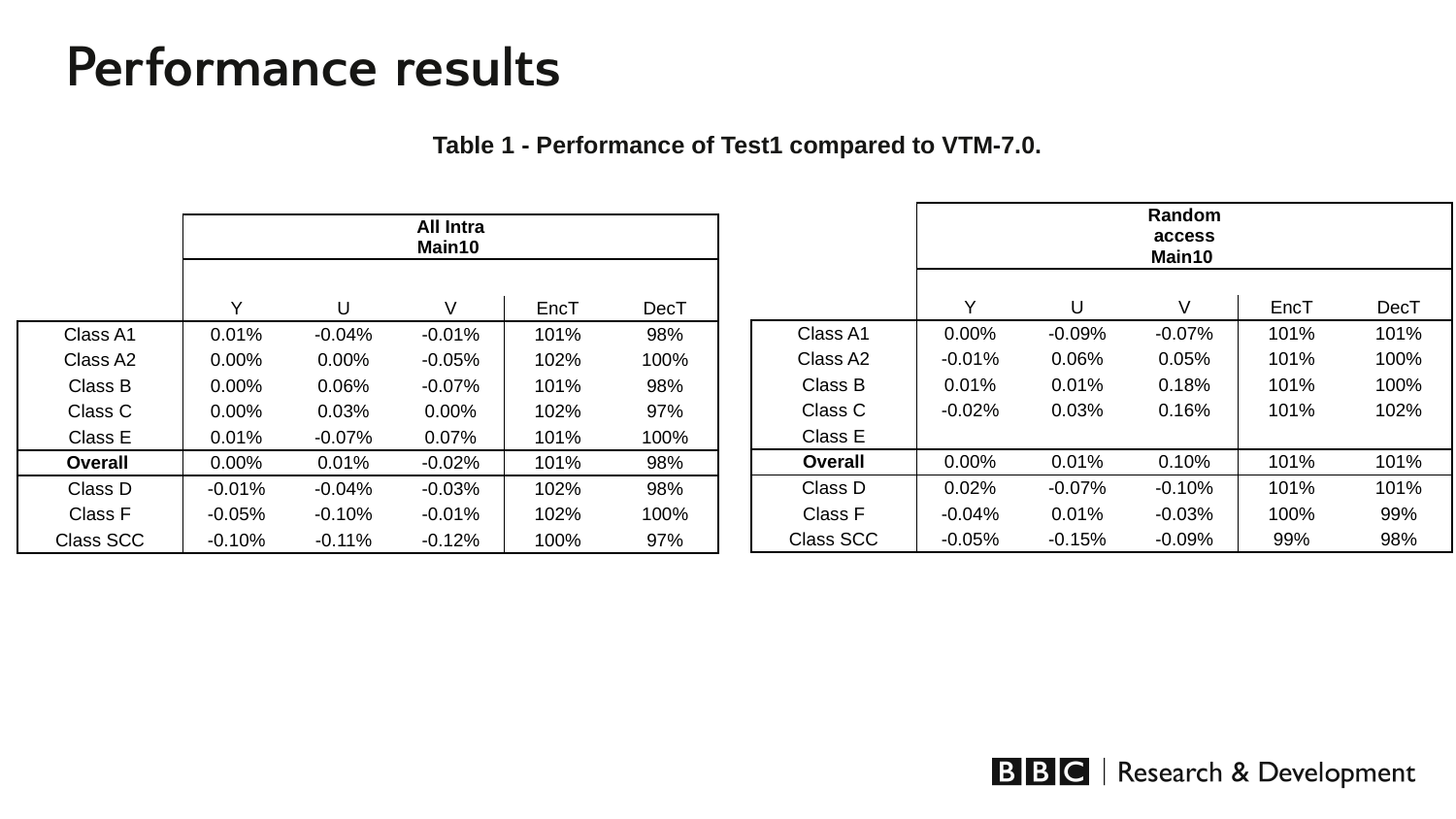

Performance results
Table 1 - Performance of Test1 compared to VTM-7.0.
|  |  |  | Random access Main10 |  |  |
| --- | --- | --- | --- | --- | --- |
|  |  |  |  |  |  |
|  | Y | U | V | EncT | DecT |
| Class A1 | 0.00% | -0.09% | -0.07% | 101% | 101% |
| Class A2 | -0.01% | 0.06% | 0.05% | 101% | 100% |
| Class B | 0.01% | 0.01% | 0.18% | 101% | 100% |
| Class C | -0.02% | 0.03% | 0.16% | 101% | 102% |
| Class E |  |  |  |  |  |
| Overall | 0.00% | 0.01% | 0.10% | 101% | 101% |
| Class D | 0.02% | -0.07% | -0.10% | 101% | 101% |
| Class F | -0.04% | 0.01% | -0.03% | 100% | 99% |
| Class SCC | -0.05% | -0.15% | -0.09% | 99% | 98% |
|  |  |  | All Intra Main10 |  |  |
| --- | --- | --- | --- | --- | --- |
|  |  |  |  |  |  |
|  | Y | U | V | EncT | DecT |
| Class A1 | 0.01% | -0.04% | -0.01% | 101% | 98% |
| Class A2 | 0.00% | 0.00% | -0.05% | 102% | 100% |
| Class B | 0.00% | 0.06% | -0.07% | 101% | 98% |
| Class C | 0.00% | 0.03% | 0.00% | 102% | 97% |
| Class E | 0.01% | -0.07% | 0.07% | 101% | 100% |
| Overall | 0.00% | 0.01% | -0.02% | 101% | 98% |
| Class D | -0.01% | -0.04% | -0.03% | 102% | 98% |
| Class F | -0.05% | -0.10% | -0.01% | 102% | 100% |
| Class SCC | -0.10% | -0.11% | -0.12% | 100% | 97% |